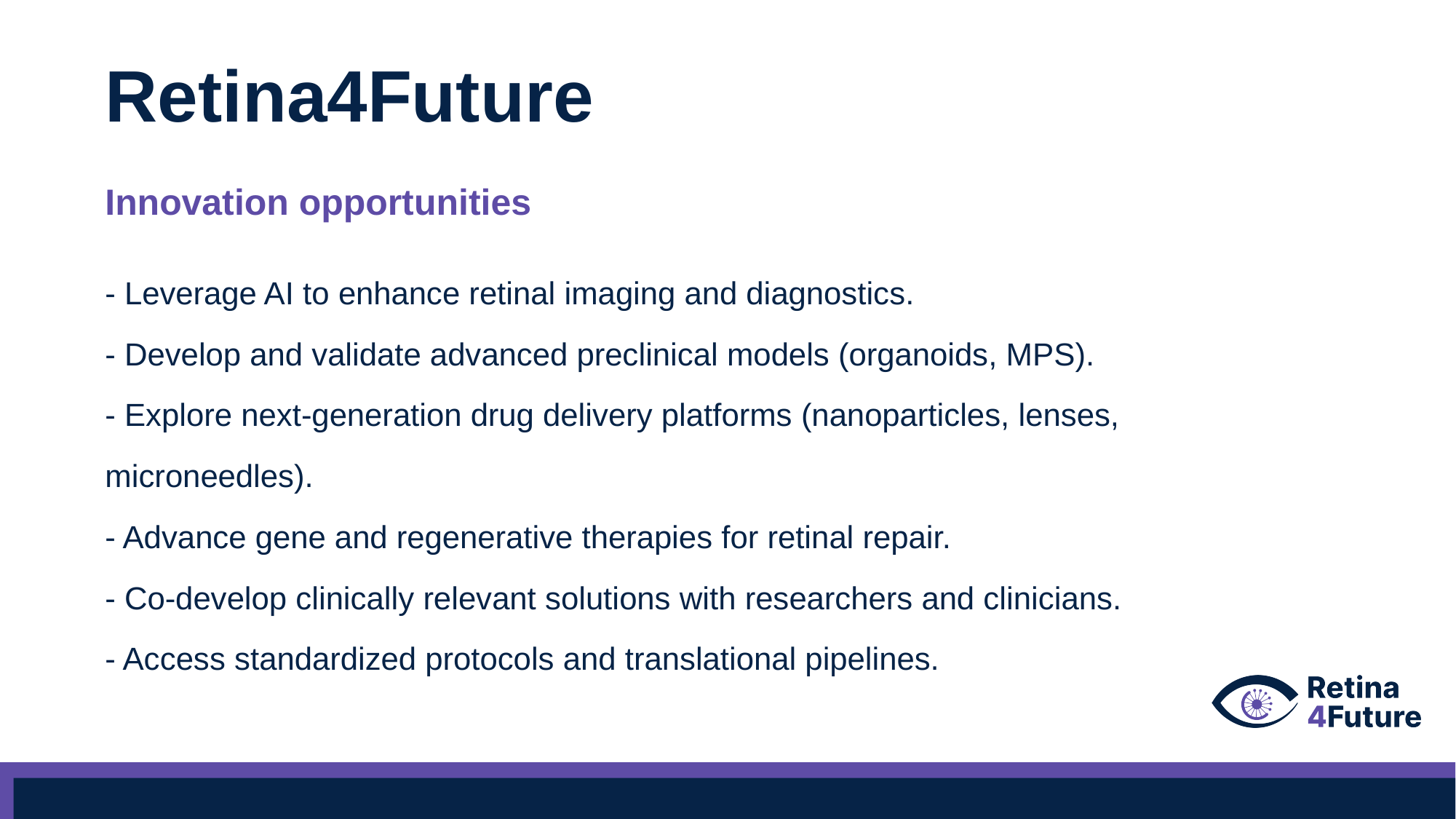

Retina4Future
Innovation opportunities

- Leverage AI to enhance retinal imaging and diagnostics.
- Develop and validate advanced preclinical models (organoids, MPS).
- Explore next‑generation drug delivery platforms (nanoparticles, lenses, microneedles).
- Advance gene and regenerative therapies for retinal repair.
- Co-develop clinically relevant solutions with researchers and clinicians.
- Access standardized protocols and translational pipelines.